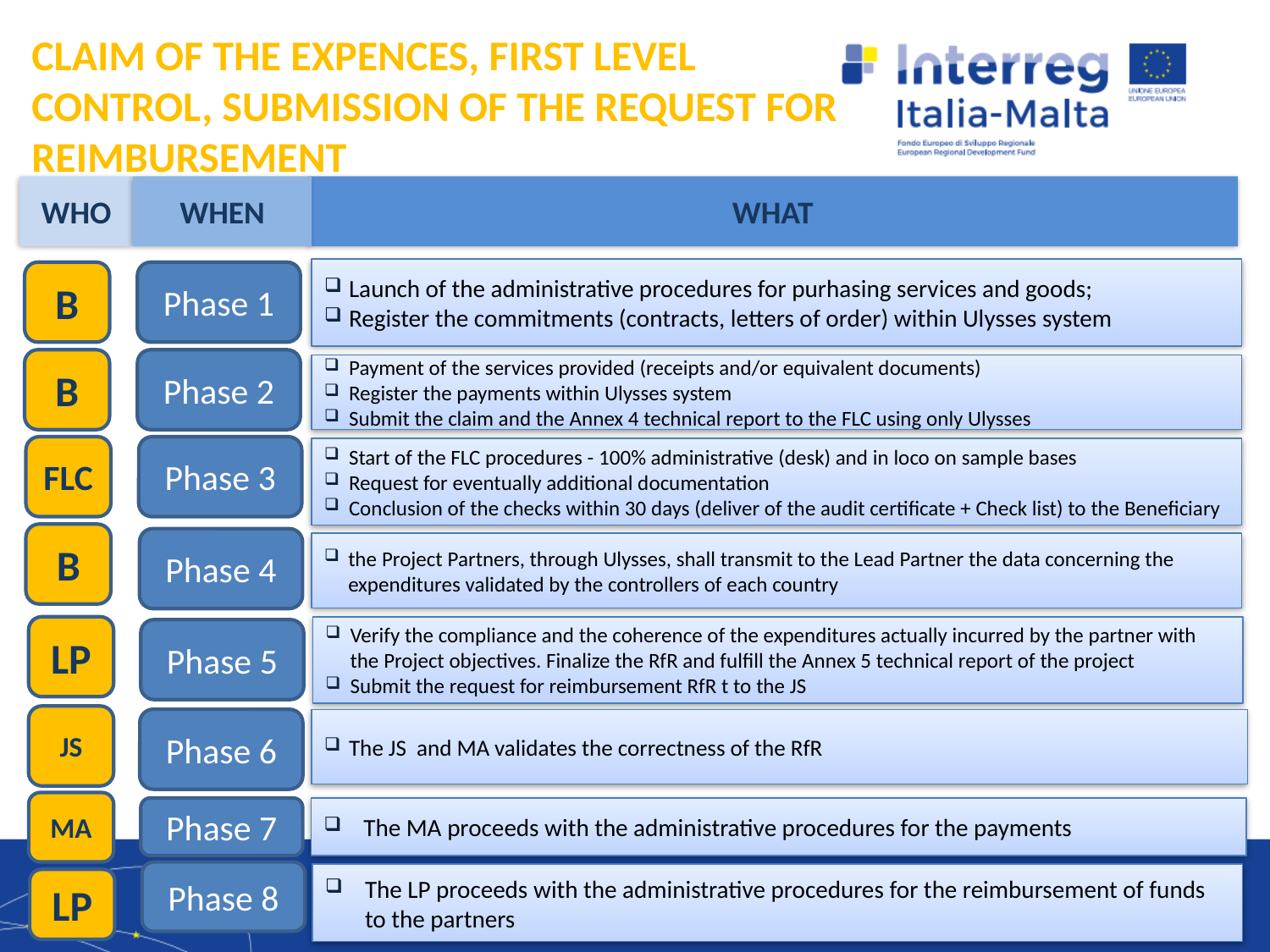

# CLAIM OF THE EXPENCES, FIRST LEVEL CONTROL, SUBMISSION OF THE REQUEST FOR REIMBURSEMENT
WHO
WHEN
WHAT
Launch of the administrative procedures for purhasing services and goods;
Register the commitments (contracts, letters of order) within Ulysses system
B
Phase 1
B
Phase 2
Payment of the services provided (receipts and/or equivalent documents)
Register the payments within Ulysses system
Submit the claim and the Annex 4 technical report to the FLC using only Ulysses
FLC
Phase 3
Start of the FLC procedures - 100% administrative (desk) and in loco on sample bases
Request for eventually additional documentation
Conclusion of the checks within 30 days (deliver of the audit certificate + Check list) to the Beneficiary
B
Phase 4
the Project Partners, through Ulysses, shall transmit to the Lead Partner the data concerning the expenditures validated by the controllers of each country
LP
Verify the compliance and the coherence of the expenditures actually incurred by the partner with the Project objectives. Finalize the RfR and fulfill the Annex 5 technical report of the project
Submit the request for reimbursement RfR t to the JS
Phase 5
JS
Phase 6
The JS  and MA validates the correctness of the RfR
MA
The MA proceeds with the administrative procedures for the payments
Phase 7
Phase 8
The LP proceeds with the administrative procedures for the reimbursement of funds to the partners
LP
2/8/2021

7